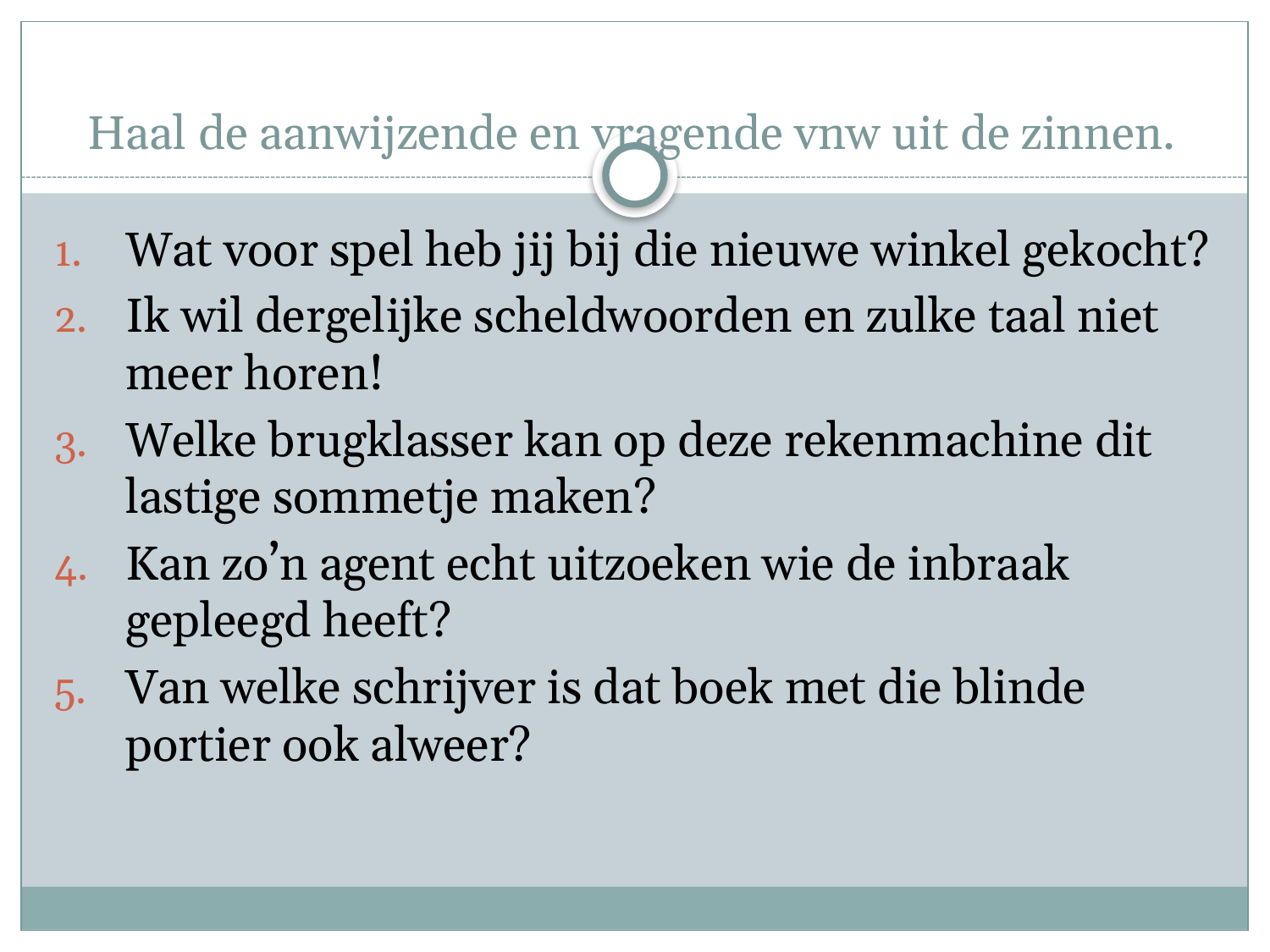

# Haal de aanwijzende en vragende vnw uit de zinnen.
Wat voor spel heb jij bij die nieuwe winkel gekocht?
Ik wil dergelijke scheldwoorden en zulke taal niet meer horen!
Welke brugklasser kan op deze rekenmachine dit lastige sommetje maken?
Kan zo’n agent echt uitzoeken wie de inbraak gepleegd heeft?
Van welke schrijver is dat boek met die blinde portier ook alweer?